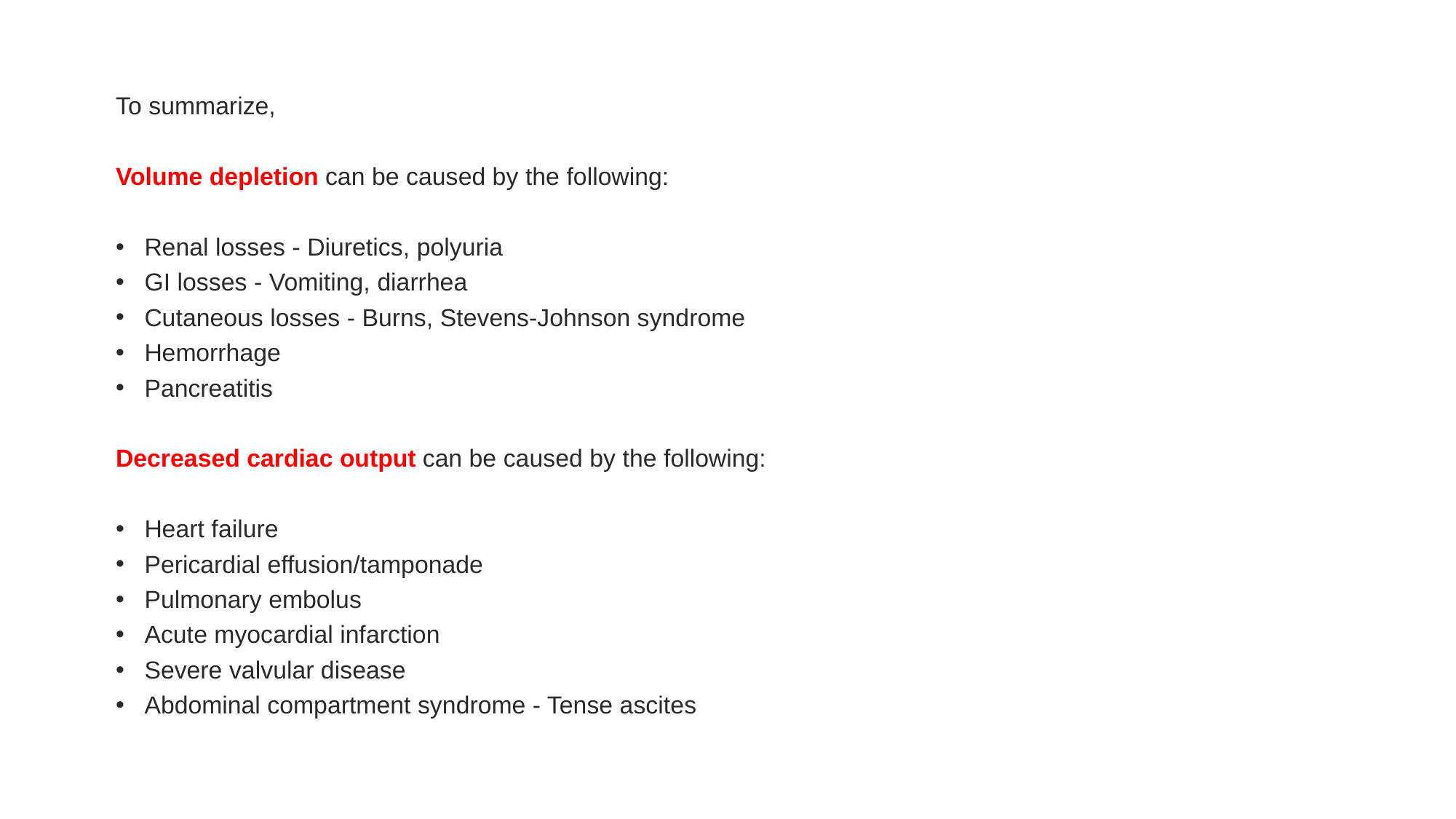

To summarize,

Volume depletion can be caused by the following:

Renal losses - Diuretics, polyuria
GI losses - Vomiting, diarrhea
Cutaneous losses - Burns, Stevens-Johnson syndrome
Hemorrhage
Pancreatitis

Decreased cardiac output can be caused by the following:

Heart failure
Pericardial effusion/tamponade
Pulmonary embolus
Acute myocardial infarction
Severe valvular disease
Abdominal compartment syndrome - Tense ascites